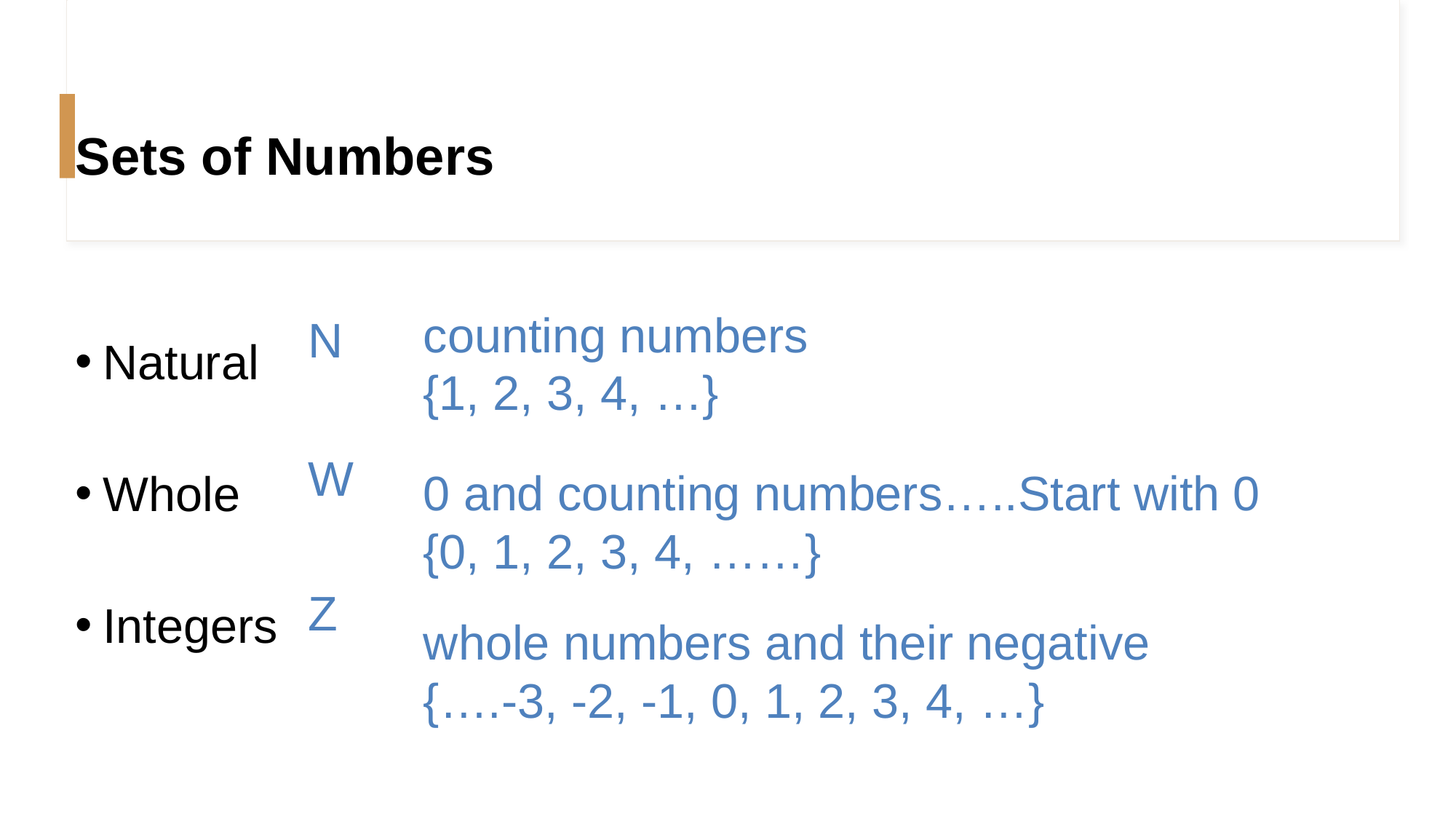

# Sets of Numbers
Natural
Whole
Integers
counting numbers
{1, 2, 3, 4, …}
N
W
0 and counting numbers…..Start with 0  {0, 1, 2, 3, 4, ……}
Z
whole numbers and their negative
{….-3, -2, -1, 0, 1, 2, 3, 4, …}